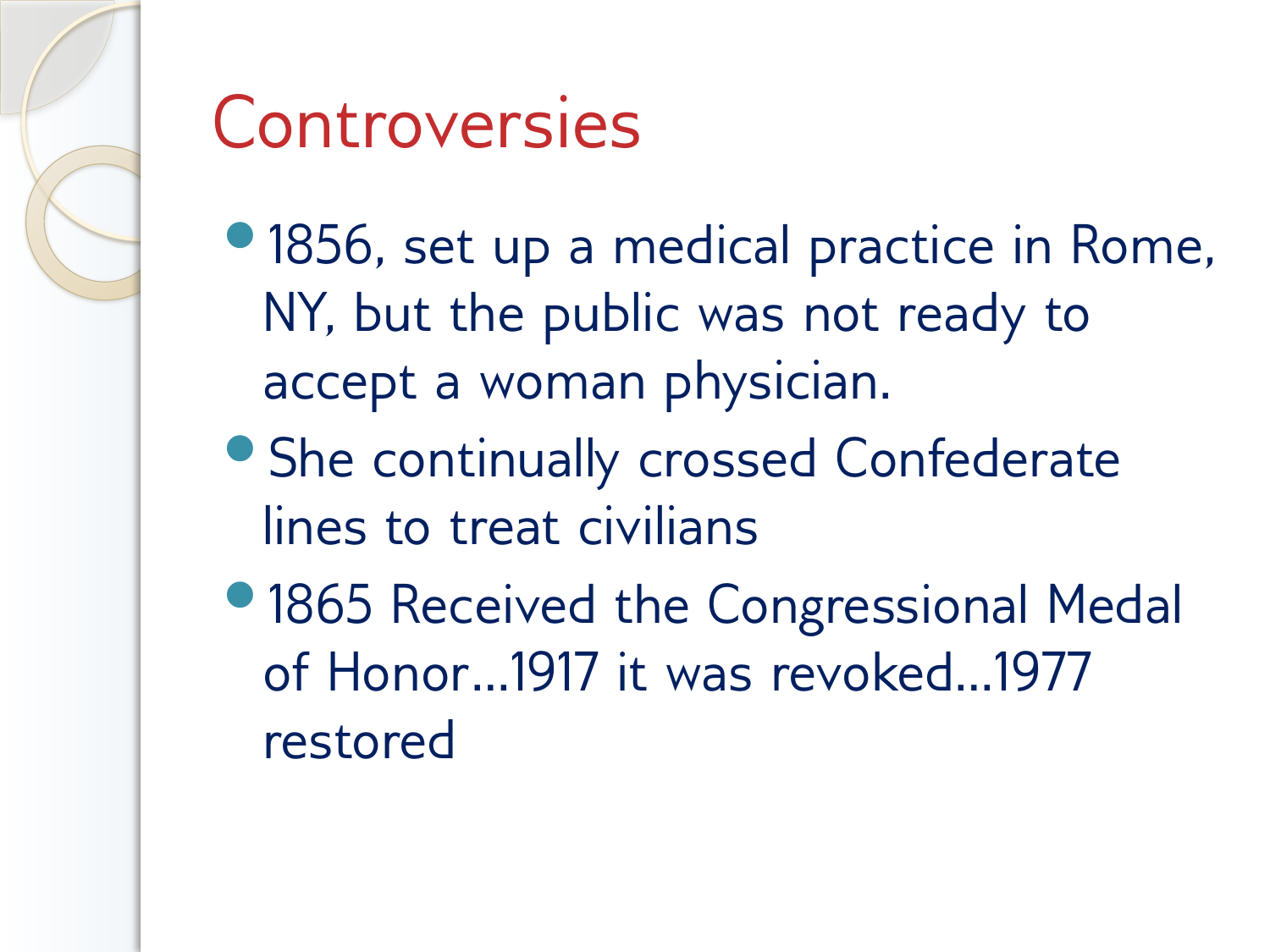

# Controversies
1856, set up a medical practice in Rome, NY, but the public was not ready to accept a woman physician.
She continually crossed Confederate lines to treat civilians
1865 Received the Congressional Medal of Honor…1917 it was revoked…1977 restored